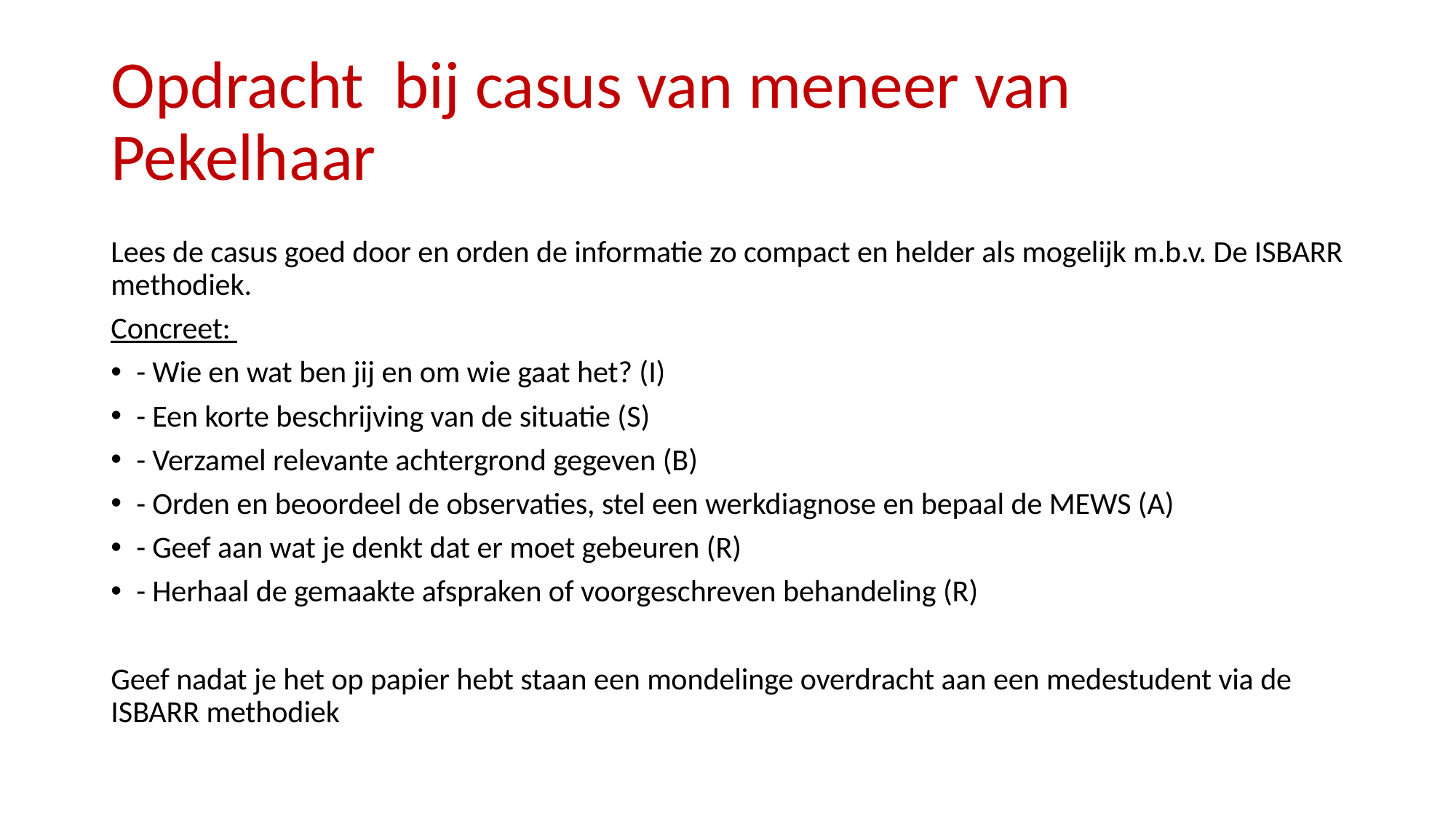

# Opdracht  bij casus van meneer van Pekelhaar

Lees de casus goed door en orden de informatie zo compact en helder als mogelijk m.b.v. De ISBARR methodiek.
Concreet:
- Wie en wat ben jij en om wie gaat het? (I)
- Een korte beschrijving van de situatie (S)
- Verzamel relevante achtergrond gegeven (B)
- Orden en beoordeel de observaties, stel een werkdiagnose en bepaal de MEWS (A)
- Geef aan wat je denkt dat er moet gebeuren (R)
- Herhaal de gemaakte afspraken of voorgeschreven behandeling (R)

Geef nadat je het op papier hebt staan een mondelinge overdracht aan een medestudent via de ISBARR methodiek